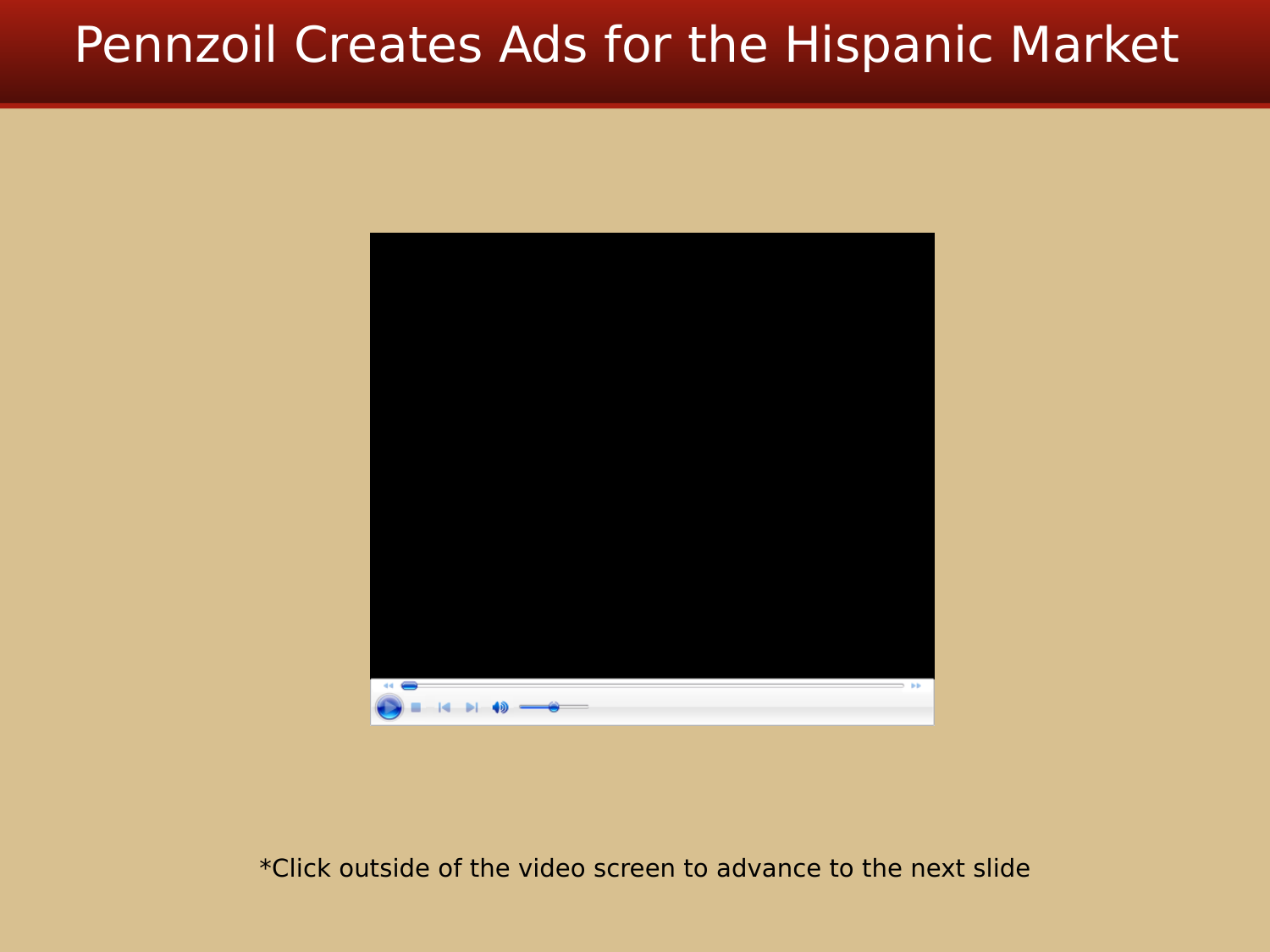

# Pennzoil Creates Ads for the Hispanic Market

*Click outside of the video screen to advance to the next slide